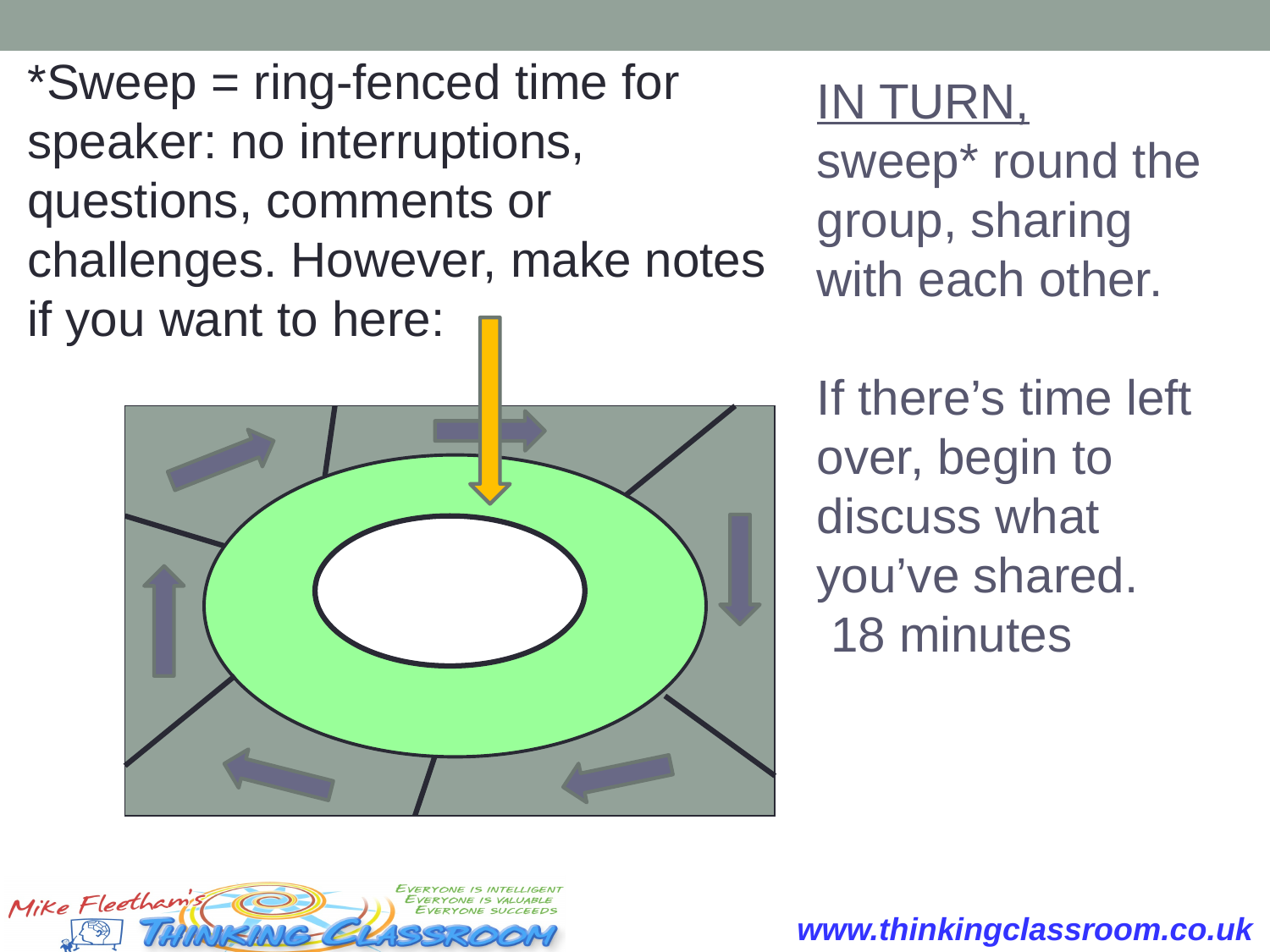

*Sweep = ring-fenced time for speaker: no interruptions, questions, comments or challenges. However, make notes if you want to here:
IN TURN,
sweep* round the group, sharing with each other.

If there’s time left over, begin to discuss what you’ve shared.
 18 minutes